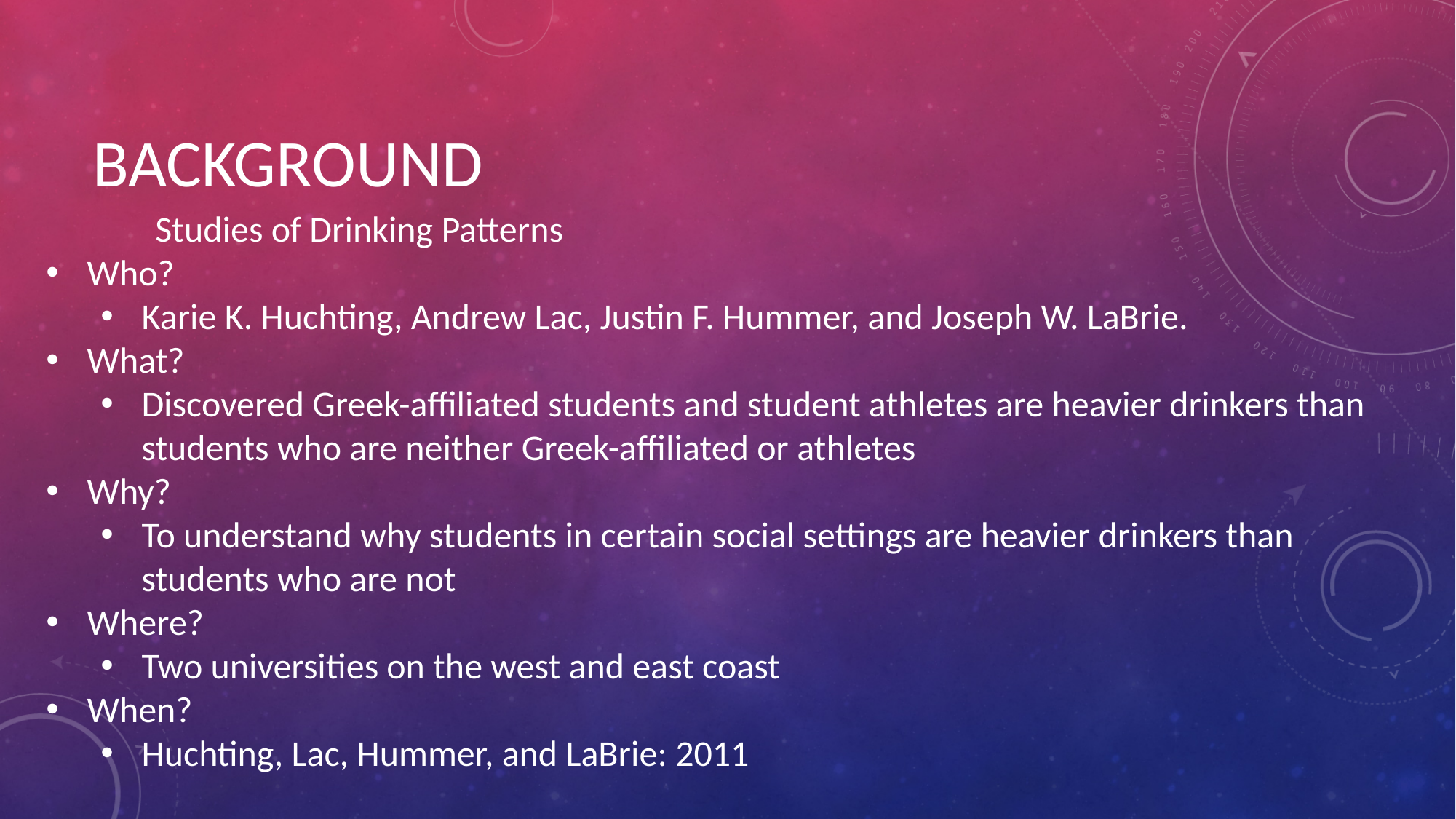

# background
	Studies of Drinking Patterns
Who?
Karie K. Huchting, Andrew Lac, Justin F. Hummer, and Joseph W. LaBrie.
What?
Discovered Greek-affiliated students and student athletes are heavier drinkers than students who are neither Greek-affiliated or athletes
Why?
To understand why students in certain social settings are heavier drinkers than students who are not
Where?
Two universities on the west and east coast
When?
Huchting, Lac, Hummer, and LaBrie: 2011